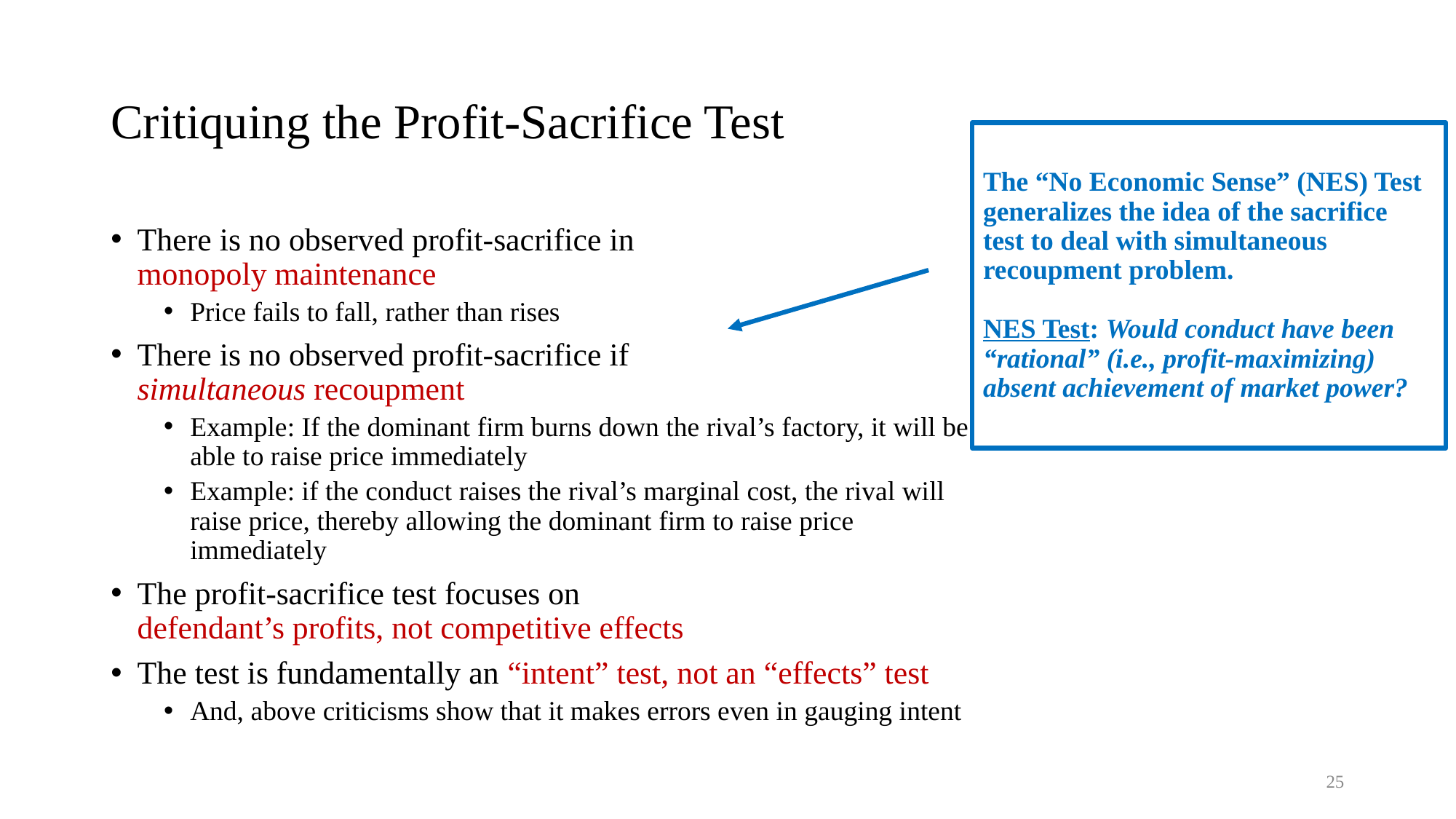

# Critiquing the Profit-Sacrifice Test
The “No Economic Sense” (NES) Test generalizes the idea of the sacrifice test to deal with simultaneous recoupment problem.
NES Test: Would conduct have been “rational” (i.e., profit-maximizing) absent achievement of market power?
There is no observed profit-sacrifice in
monopoly maintenance
Price fails to fall, rather than rises
There is no observed profit-sacrifice if
simultaneous recoupment
Example: If the dominant firm burns down the rival’s factory, it will be able to raise price immediately
Example: if the conduct raises the rival’s marginal cost, the rival will raise price, thereby allowing the dominant firm to raise price immediately
The profit-sacrifice test focuses on
defendant’s profits, not competitive effects
The test is fundamentally an “intent” test, not an “effects” test
And, above criticisms show that it makes errors even in gauging intent

25